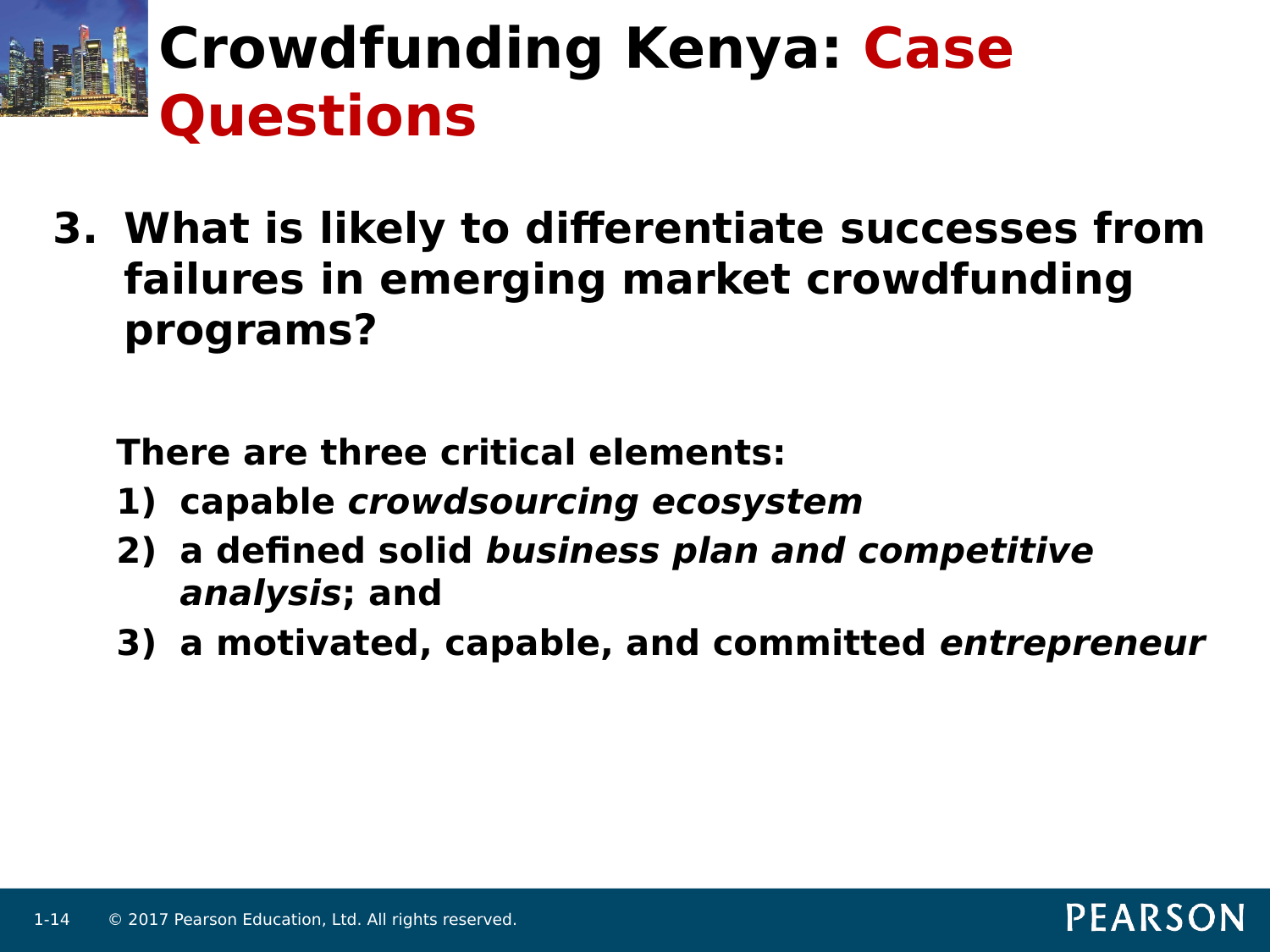

# Crowdfunding Kenya: Case Questions
What is likely to differentiate successes from failures in emerging market crowdfunding programs?

There are three critical elements:
capable crowdsourcing ecosystem
a defined solid business plan and competitive analysis; and
a motivated, capable, and committed entrepreneur